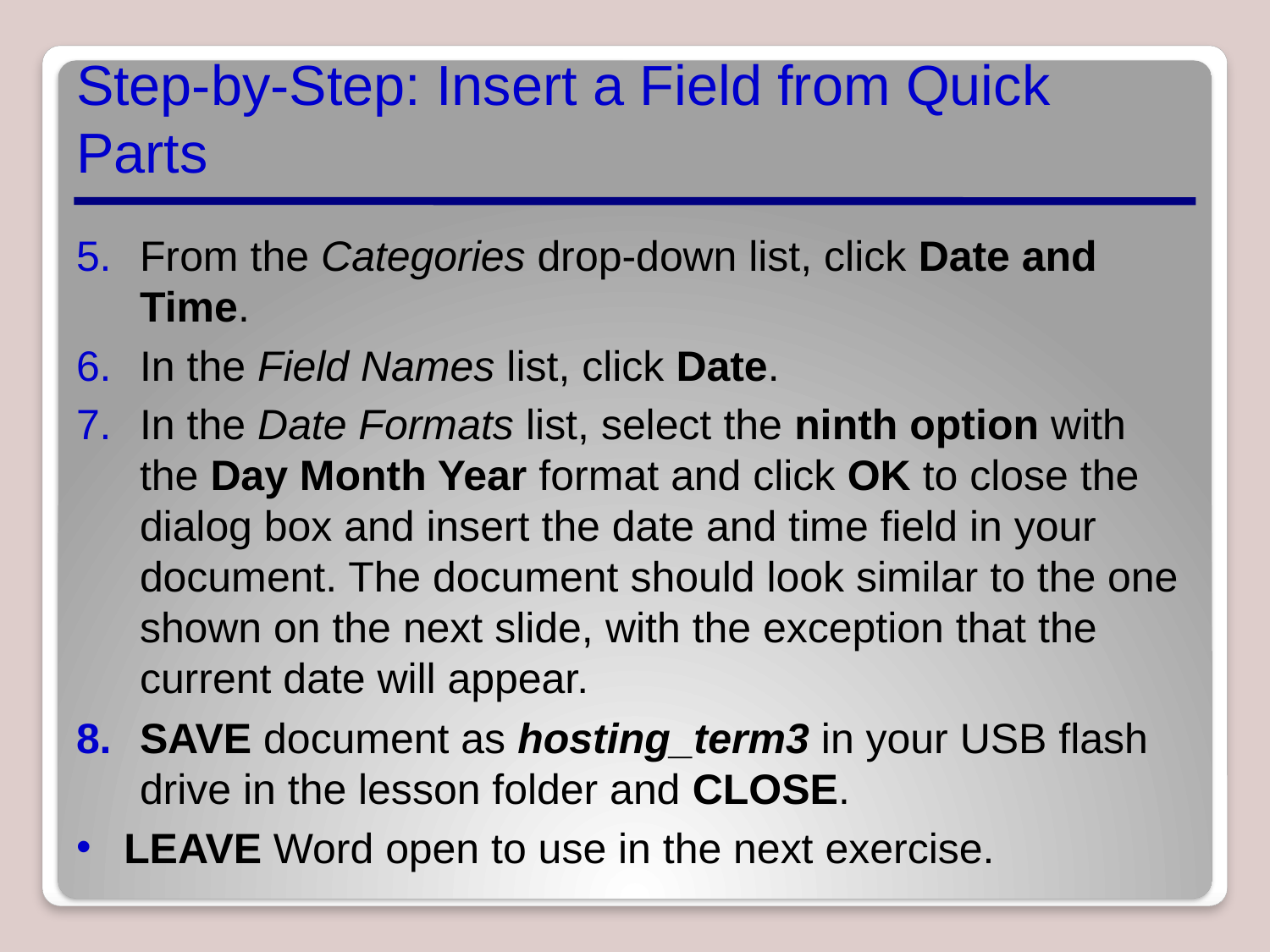

# Step-by-Step: Insert a Field from Quick Parts
From the Categories drop-down list, click Date and Time.
In the Field Names list, click Date.
In the Date Formats list, select the ninth option with the Day Month Year format and click OK to close the dialog box and insert the date and time field in your document. The document should look similar to the one shown on the next slide, with the exception that the current date will appear.
SAVE document as hosting_term3 in your USB flash drive in the lesson folder and CLOSE.
LEAVE Word open to use in the next exercise.